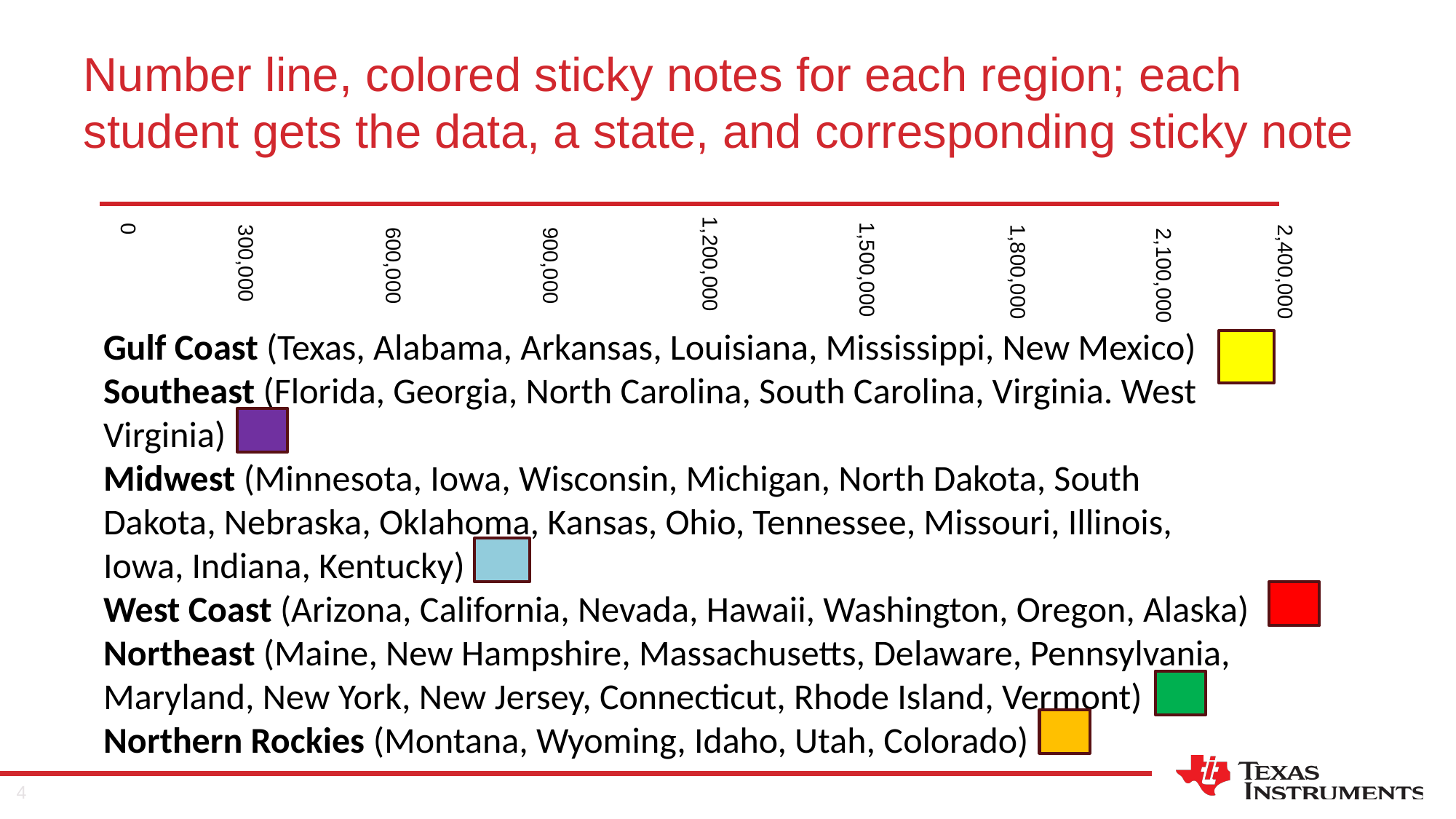

# Number line, colored sticky notes for each region; each student gets the data, a state, and corresponding sticky note
0
300,000
600,000
900,000
1,200,000
1,500,000
2,400,000
1,800,000
2,100,000
Gulf Coast (Texas, Alabama, Arkansas, Louisiana, Mississippi, New Mexico)
Southeast (Florida, Georgia, North Carolina, South Carolina, Virginia. West Virginia)
Midwest (Minnesota, Iowa, Wisconsin, Michigan, North Dakota, South Dakota, Nebraska, Oklahoma, Kansas, Ohio, Tennessee, Missouri, Illinois, Iowa, Indiana, Kentucky)
West Coast (Arizona, California, Nevada, Hawaii, Washington, Oregon, Alaska)
Northeast (Maine, New Hampshire, Massachusetts, Delaware, Pennsylvania, Maryland, New York, New Jersey, Connecticut, Rhode Island, Vermont)
Northern Rockies (Montana, Wyoming, Idaho, Utah, Colorado)